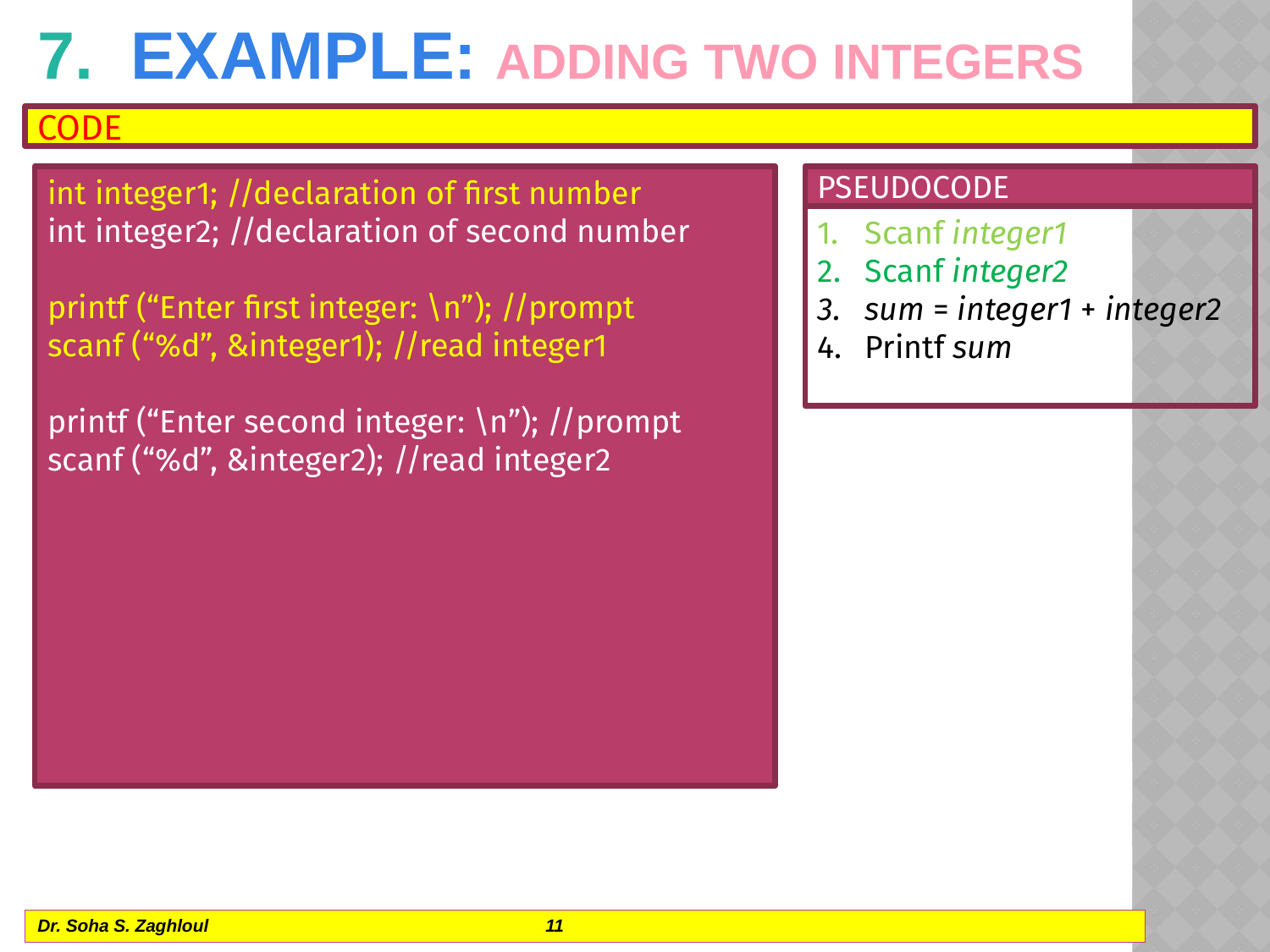

7.  eXAMPLE: Adding Two Integers
CODE
int integer1; //declaration of first number
int integer2; //declaration of second number

printf (“Enter first integer: \n”); //prompt
scanf (“%d”, &integer1); //read integer1

printf (“Enter second integer: \n”); //prompt
scanf (“%d”, &integer2); //read integer2
PSEUDOCODE
Scanf integer1
Scanf integer2
sum = integer1 + integer2
Printf sum
Dr. Soha S. Zaghloul			11
©1992-2013 by Pearson Education, Inc. All Rights Reserved.